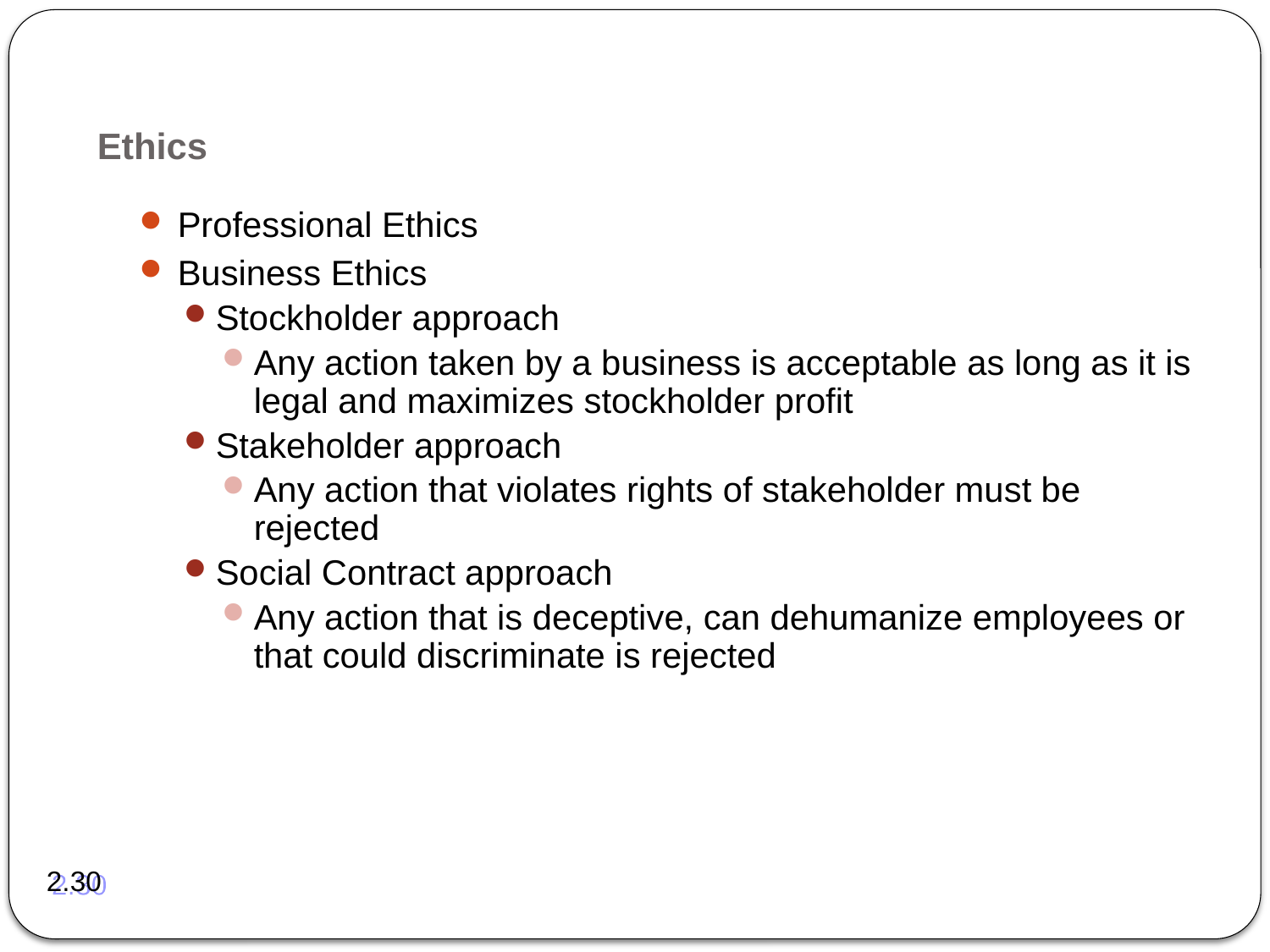

# Ethics
Professional Ethics
Business Ethics
Stockholder approach
Any action taken by a business is acceptable as long as it is legal and maximizes stockholder profit
Stakeholder approach
Any action that violates rights of stakeholder must be rejected
Social Contract approach
Any action that is deceptive, can dehumanize employees or that could discriminate is rejected
2.30